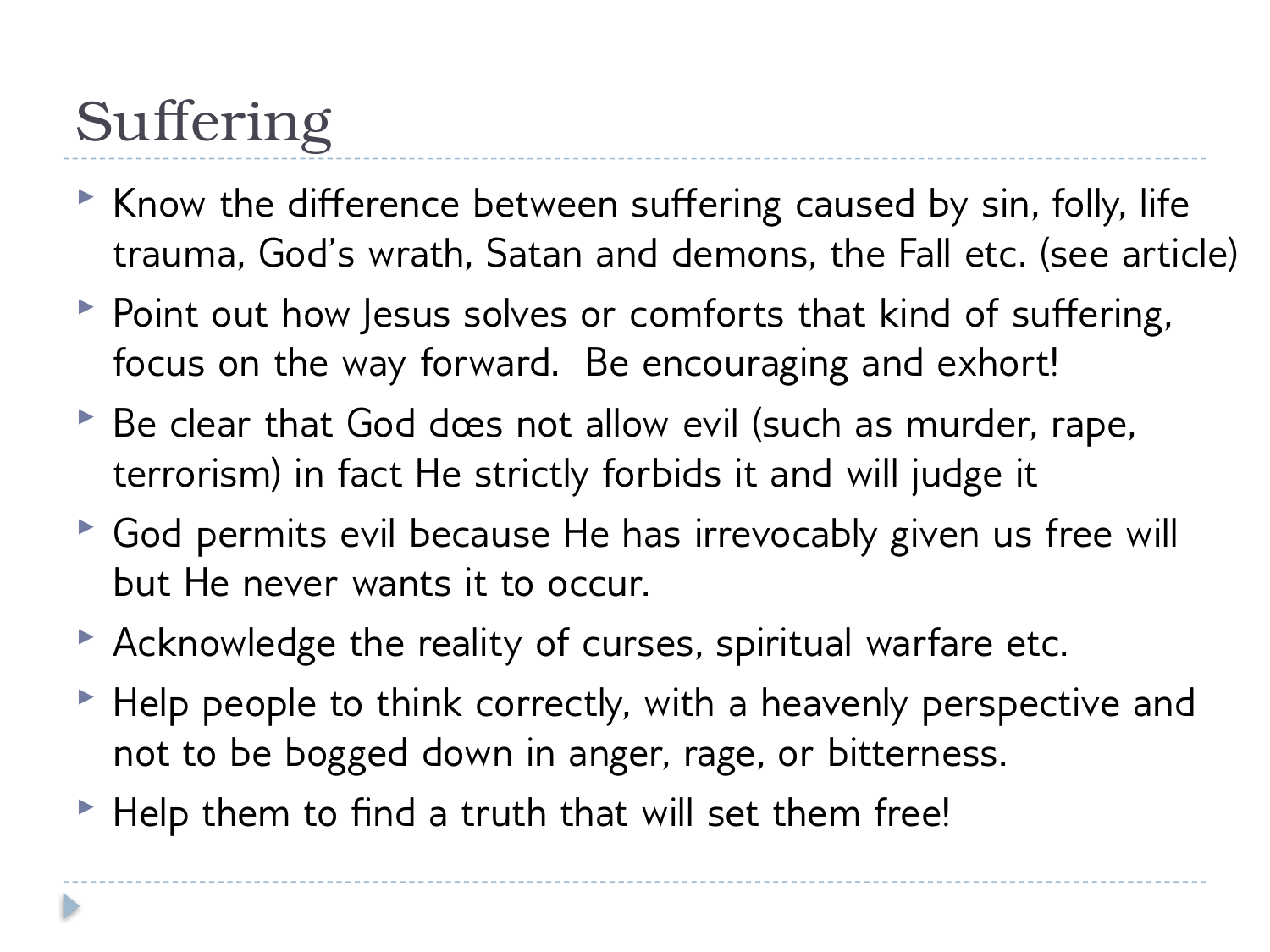

# Suffering
Know the difference between suffering caused by sin, folly, life trauma, God’s wrath, Satan and demons, the Fall etc. (see article)
Point out how Jesus solves or comforts that kind of suffering, focus on the way forward.  Be encouraging and exhort!
Be clear that God does not allow evil (such as murder, rape, terrorism) in fact He strictly forbids it and will judge it
God permits evil because He has irrevocably given us free will but He never wants it to occur.
Acknowledge the reality of curses, spiritual warfare etc.
Help people to think correctly, with a heavenly perspective and not to be bogged down in anger, rage, or bitterness.
Help them to find a truth that will set them free!